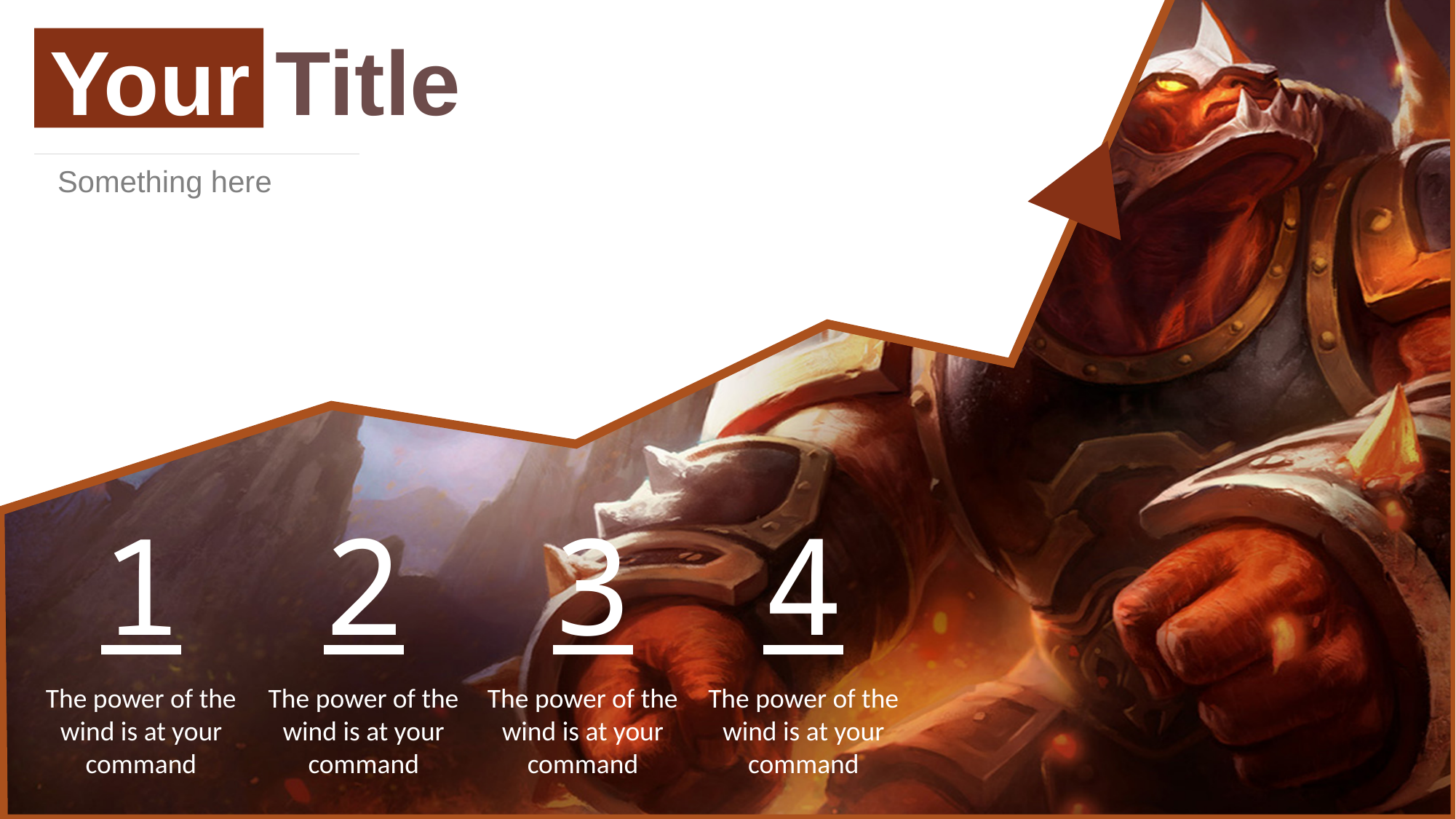

Your Title

Something here
1
The power of the wind is at your command
2
The power of the wind is at your command
3
The power of the wind is at your command
4
The power of the wind is at your command